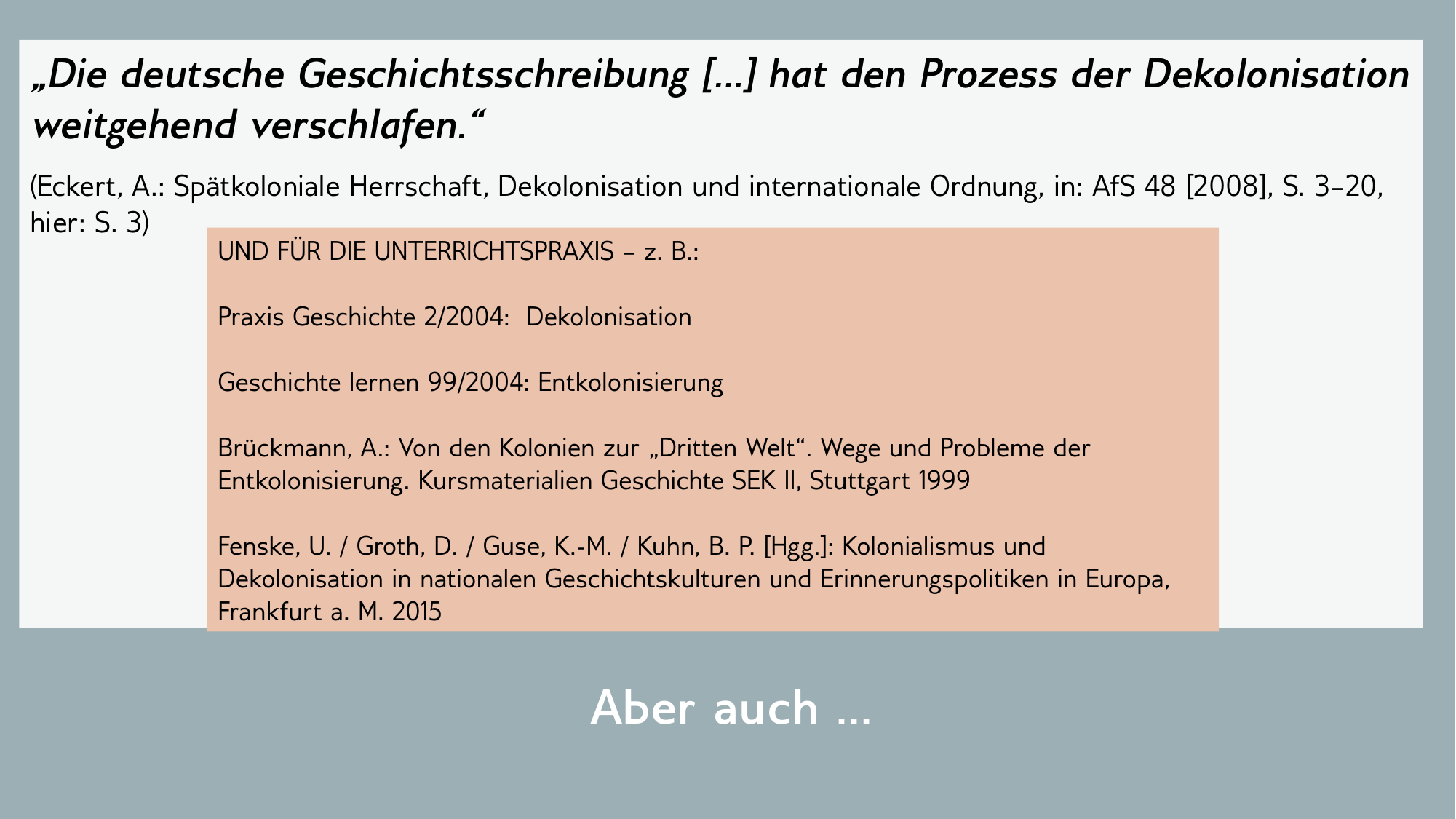

„Die deutsche Geschichtsschreibung […] hat den Prozess der Dekolonisation weitgehend verschlafen.“
(Eckert, A.: Spätkoloniale Herrschaft, Dekolonisation und internationale Ordnung, in: AfS 48 [2008], S. 3–20, hier: S. 3)

UND FÜR DIE UNTERRICHTSPRAXIS – z. B.:

Praxis Geschichte 2/2004:  Dekolonisation

Geschichte lernen 99/2004: Entkolonisierung

Brückmann, A.: Von den Kolonien zur „Dritten Welt“. Wege und Probleme der Entkolonisierung. Kursmaterialien Geschichte SEK II, Stuttgart 1999

Fenske, U. / Groth, D. / Guse, K.-M. / Kuhn, B. P. [Hgg.]: Kolonialismus und Dekolonisation in nationalen Geschichtskulturen und Erinnerungspolitiken in Europa, Frankfurt a. M. 2015

Aber auch …